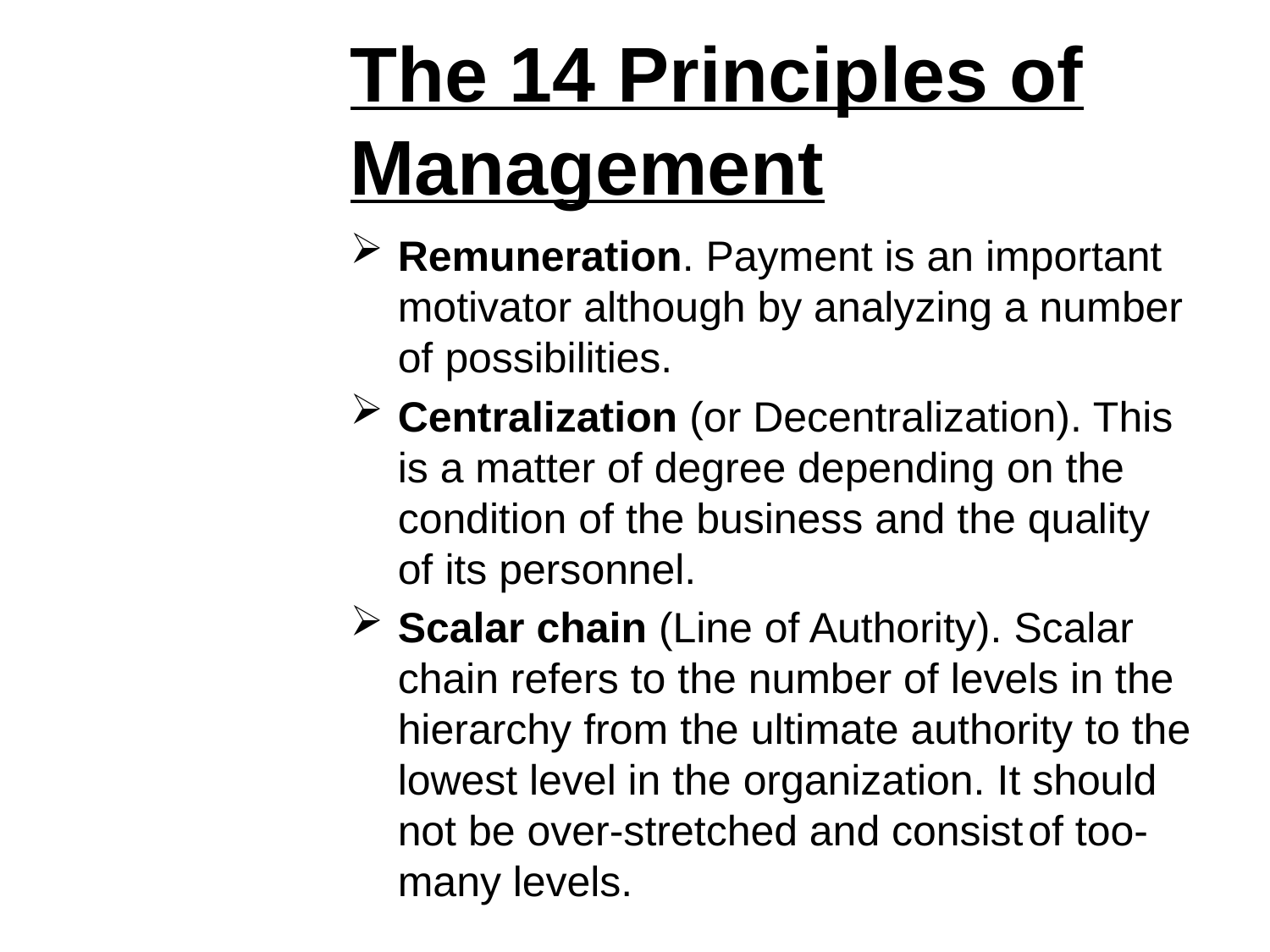

# The 14 Principles of Management
Remuneration. Payment is an important motivator although by analyzing a number of possibilities.
Centralization (or Decentralization). This is a matter of degree depending on the condition of the business and the quality of its personnel.
Scalar chain (Line of Authority). Scalar chain refers to the number of levels in the hierarchy from the ultimate authority to the lowest level in the organization. It should not be over-stretched and consist of too-many levels.